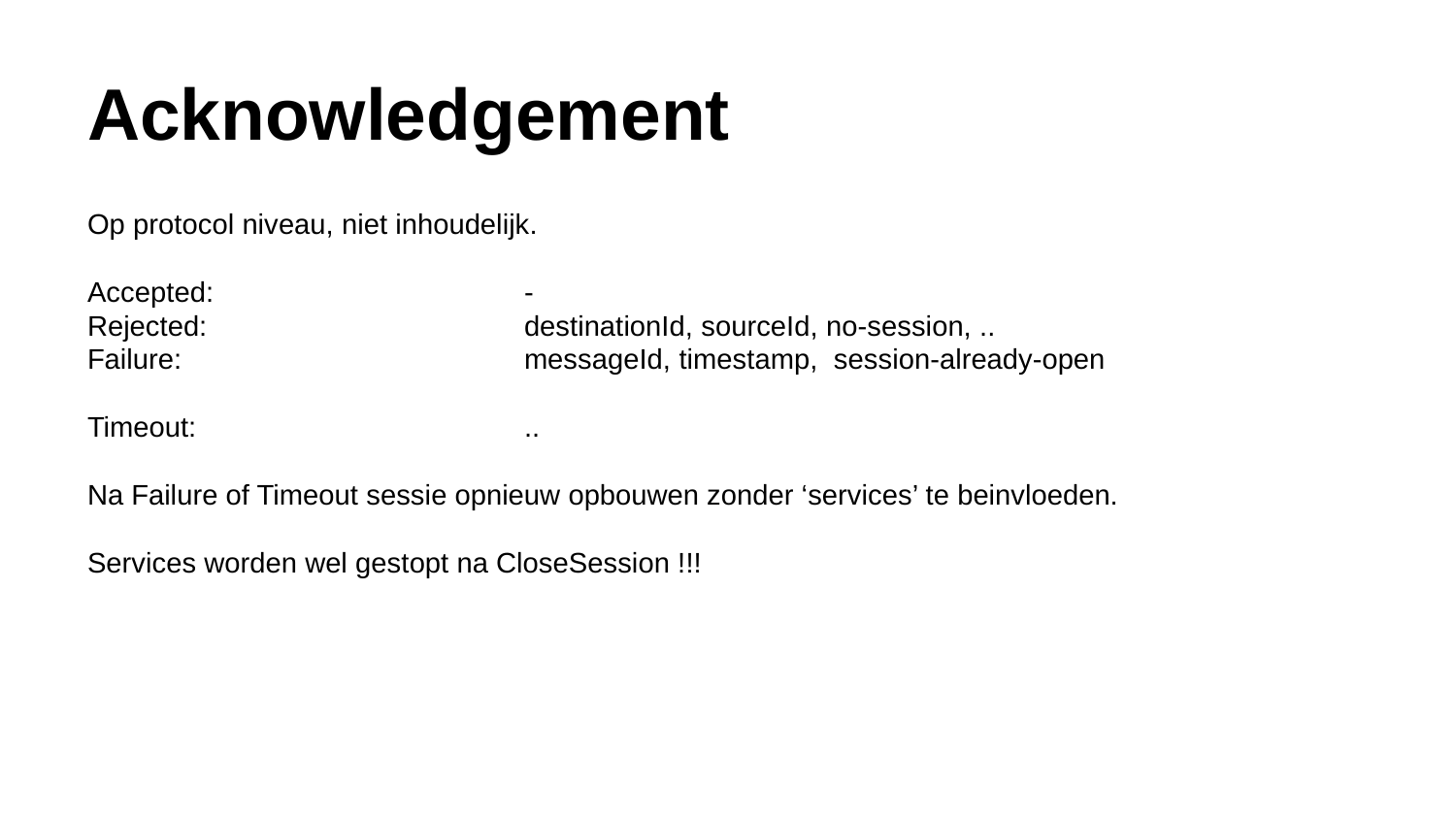

# Acknowledgement
Op protocol niveau, niet inhoudelijk.

Accepted:			-
Rejected: 			destinationId, sourceId, no-session, ..
Failure:			messageId, timestamp,  session-already-open

Timeout:			..

Na Failure of Timeout sessie opnieuw opbouwen zonder ‘services’ te beinvloeden.

Services worden wel gestopt na CloseSession !!!